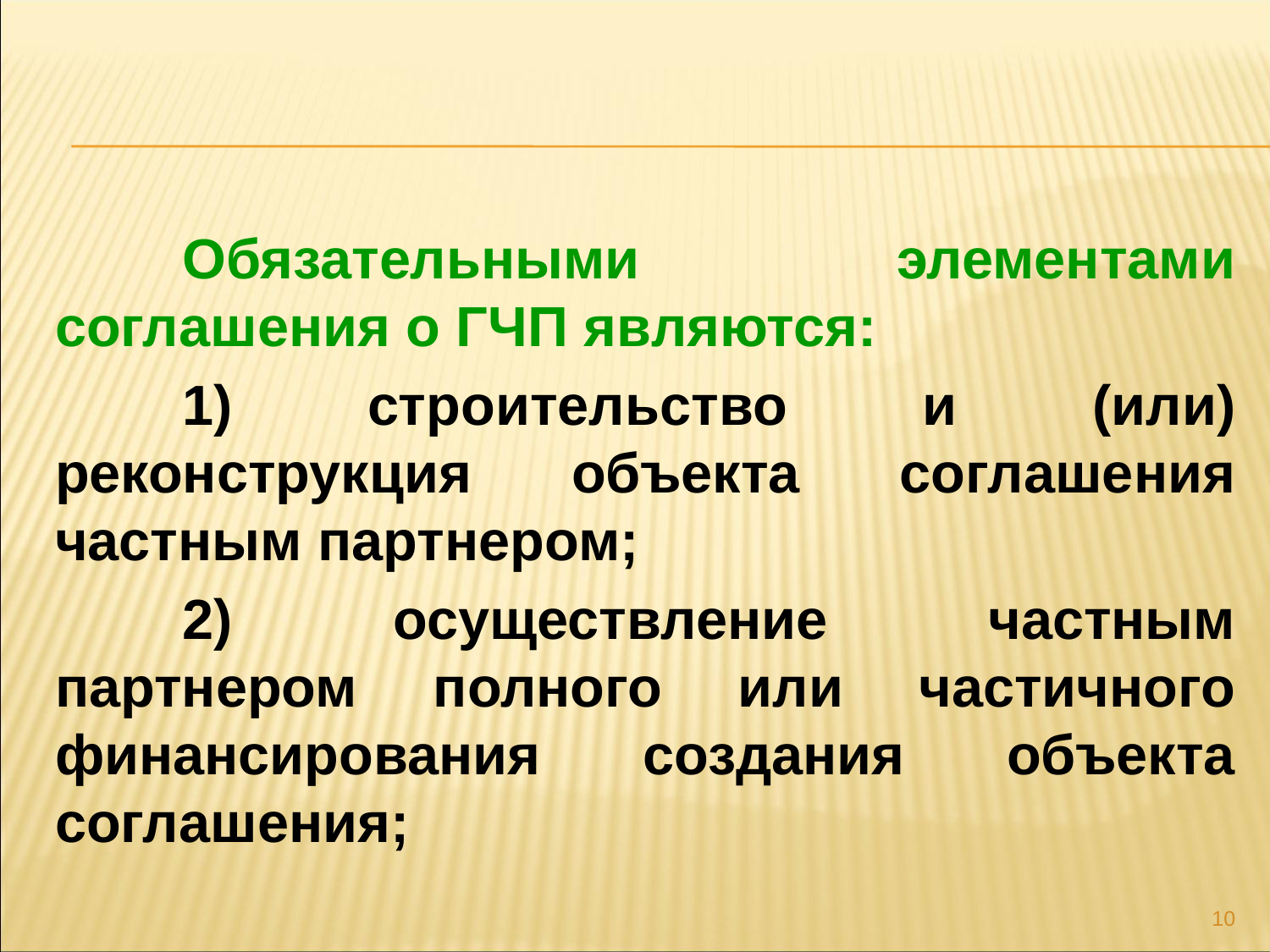

Обязательными элементами соглашения о ГЧП являются:
	1) строительство и (или) реконструкция объекта соглашения частным партнером;
	2) осуществление частным партнером полного или частичного финансирования создания объекта соглашения;
10